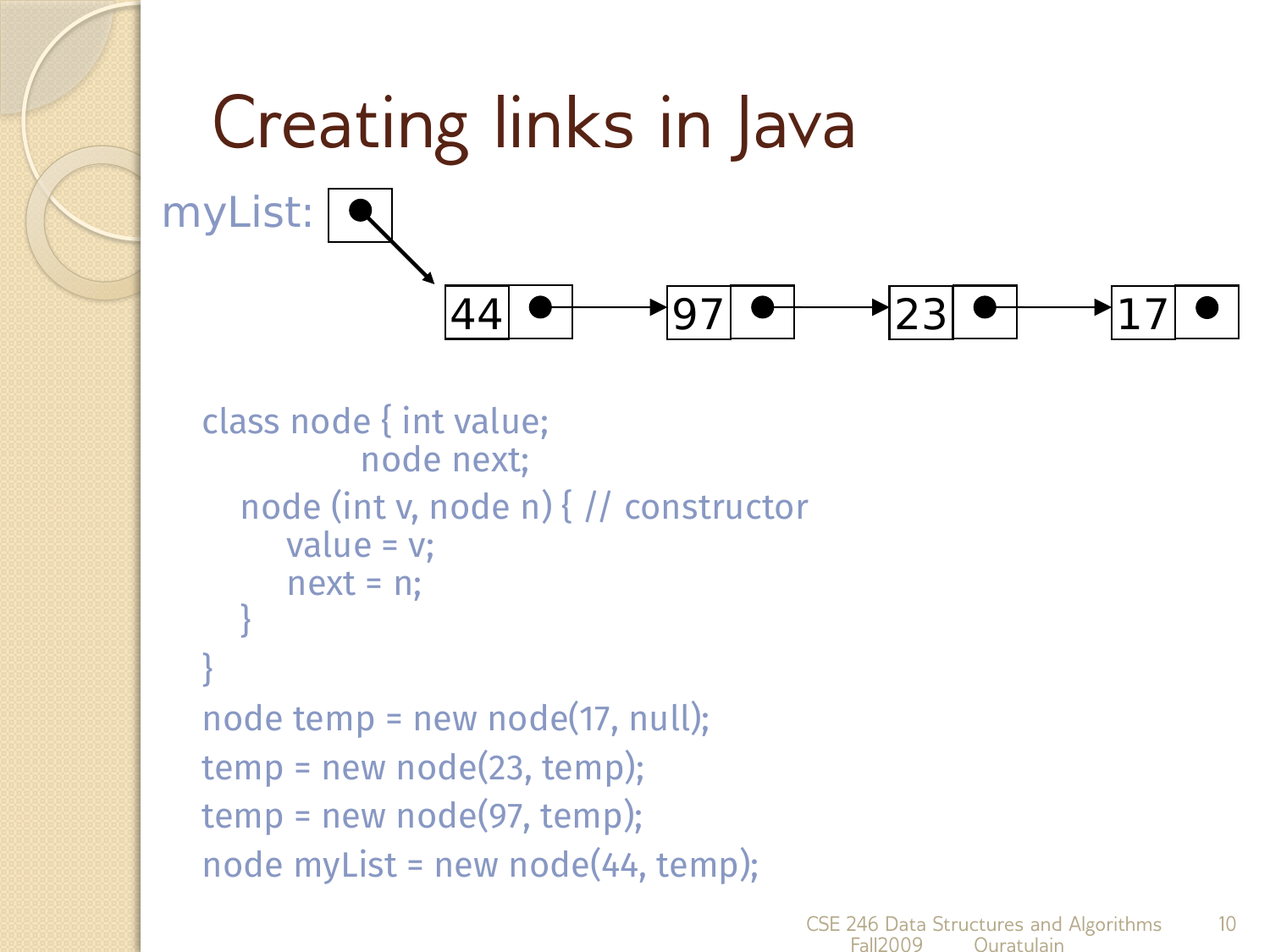

# Creating links in Java
myList:

44
97
23
17

class node { int value;
                 node next;
node (int v, node n) { // constructor
     value = v;
     next = n;
}
}
node temp = new node(17, null);
temp = new node(23, temp);
temp = new node(97, temp);
node myList = new node(44, temp);

CSE 246 Data Structures and Algorithms          Fall2009        Quratulain
10